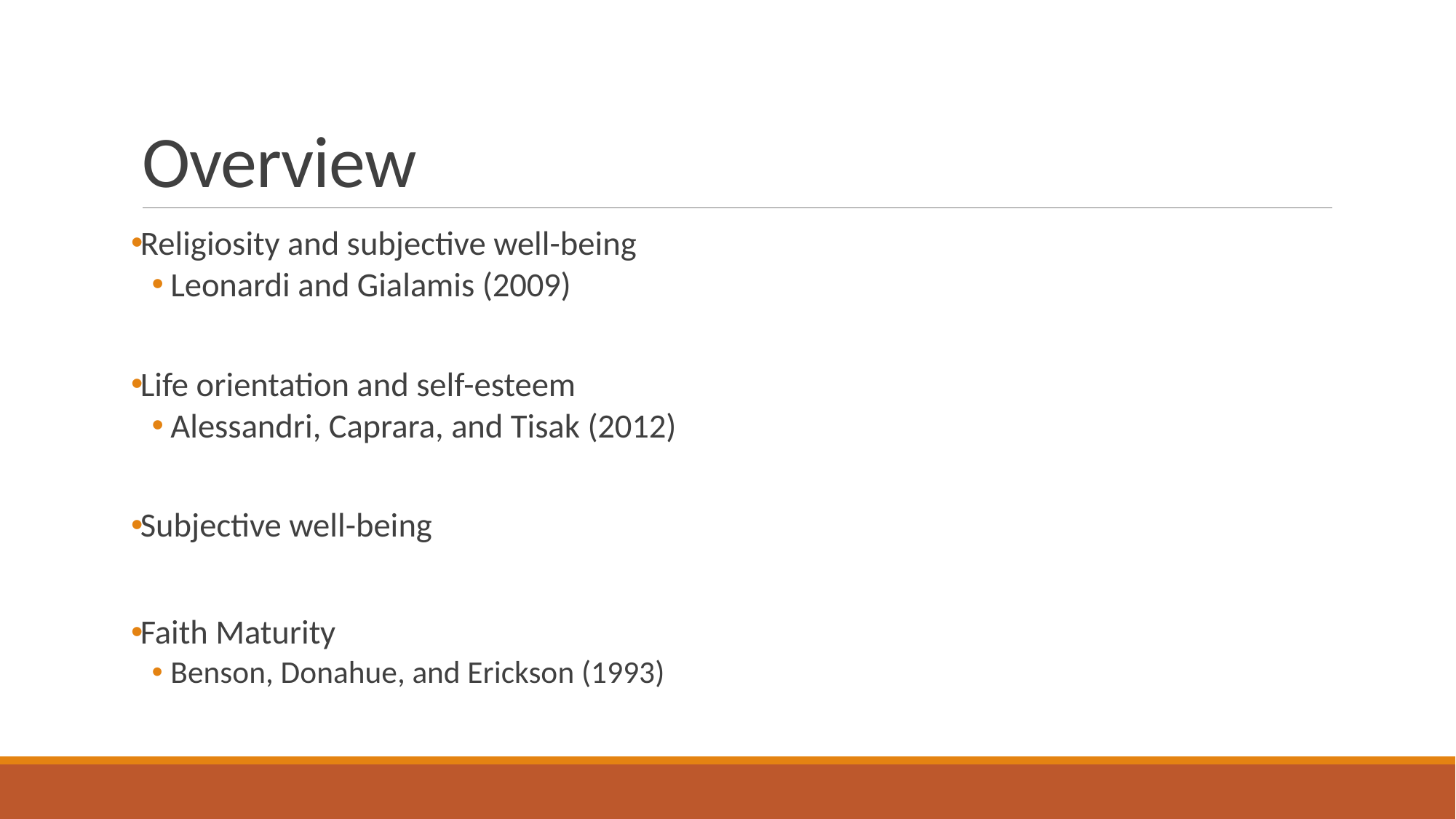

# Overview
Religiosity and subjective well-being
Leonardi and Gialamis (2009)

Life orientation and self-esteem
Alessandri, Caprara, and Tisak (2012)

Subjective well-being

Faith Maturity
Benson, Donahue, and Erickson (1993)